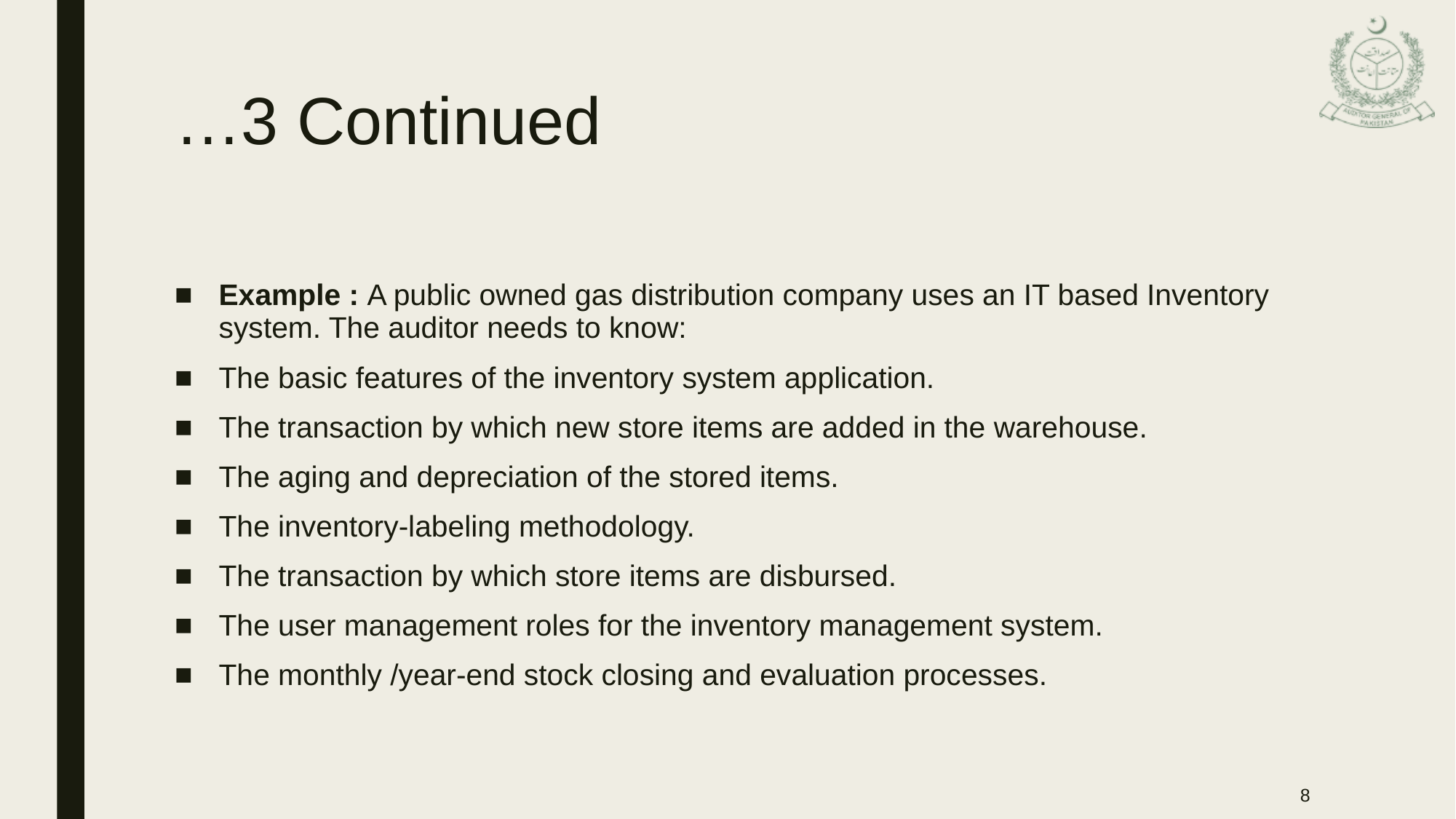

# …3 Continued
Example : A public owned gas distribution company uses an IT based Inventory system. The auditor needs to know:
The basic features of the inventory system application.
The transaction by which new store items are added in the warehouse.
The aging and depreciation of the stored items.
The inventory-labeling methodology.
The transaction by which store items are disbursed.
The user management roles for the inventory management system.
The monthly /year-end stock closing and evaluation processes.

8